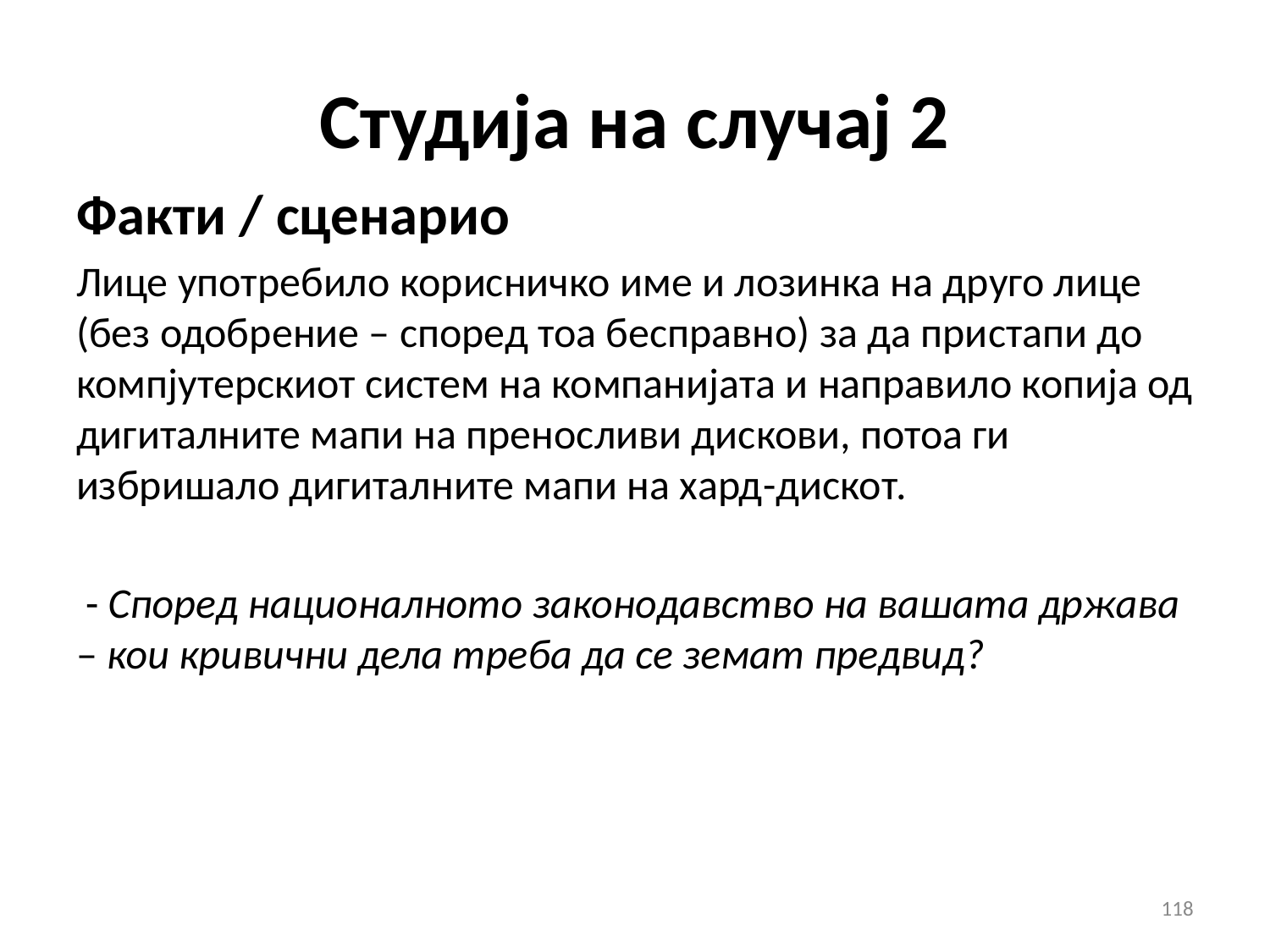

# Студија на случај 2
Факти / сценарио
Лице употребило корисничко име и лозинка на друго лице (без одобрение – според тоа бесправно) за да пристапи до компјутерскиот систем на компанијата и направило копија од дигиталните мапи на преносливи дискови, потоа ги избришало дигиталните мапи на хард-дискот.

 - Според националното законодавство на вашата држава – кои кривични дела треба да се земат предвид?

118